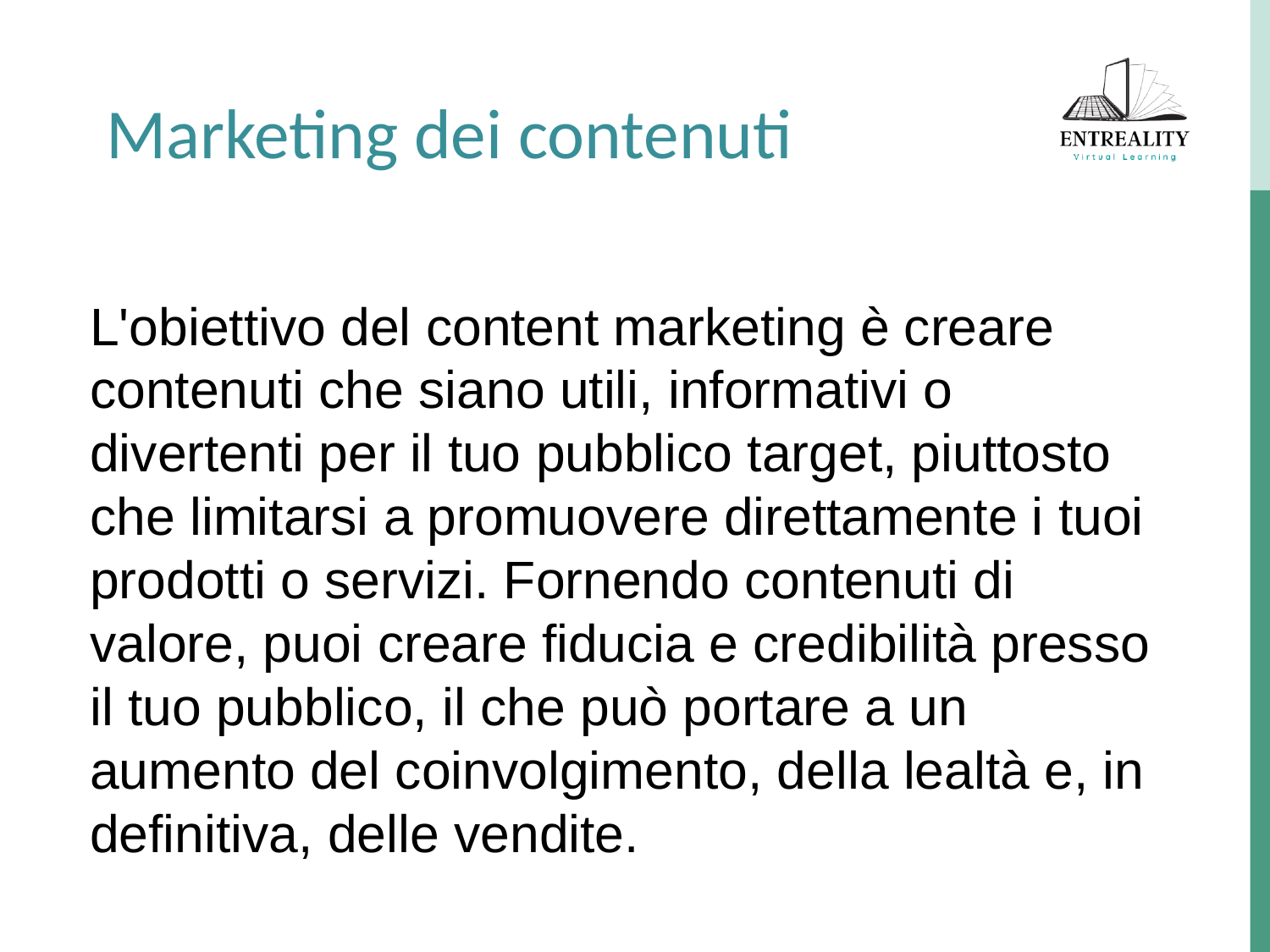

Marketing dei contenuti

L'obiettivo del content marketing è creare contenuti che siano utili, informativi o divertenti per il tuo pubblico target, piuttosto che limitarsi a promuovere direttamente i tuoi prodotti o servizi. Fornendo contenuti di valore, puoi creare fiducia e credibilità presso il tuo pubblico, il che può portare a un aumento del coinvolgimento, della lealtà e, in definitiva, delle vendite.